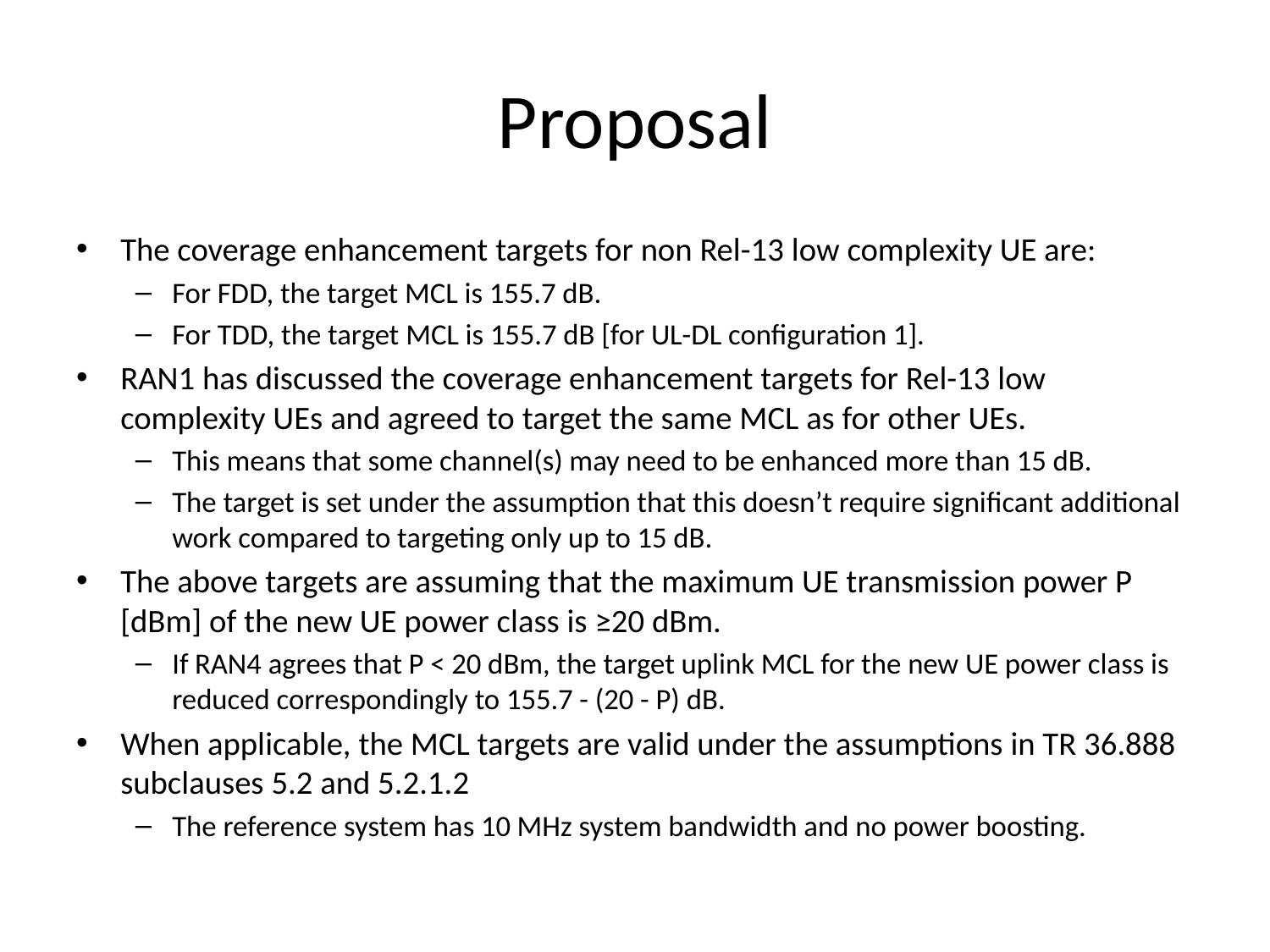

# Proposal
The coverage enhancement targets for non Rel-13 low complexity UE are:
For FDD, the target MCL is 155.7 dB.
For TDD, the target MCL is 155.7 dB [for UL-DL configuration 1].
RAN1 has discussed the coverage enhancement targets for Rel-13 low complexity UEs and agreed to target the same MCL as for other UEs.
This means that some channel(s) may need to be enhanced more than 15 dB.
The target is set under the assumption that this doesn’t require significant additional work compared to targeting only up to 15 dB.
The above targets are assuming that the maximum UE transmission power P [dBm] of the new UE power class is ≥20 dBm.
If RAN4 agrees that P < 20 dBm, the target uplink MCL for the new UE power class is reduced correspondingly to 155.7 - (20 - P) dB.
When applicable, the MCL targets are valid under the assumptions in TR 36.888 subclauses 5.2 and 5.2.1.2
The reference system has 10 MHz system bandwidth and no power boosting.